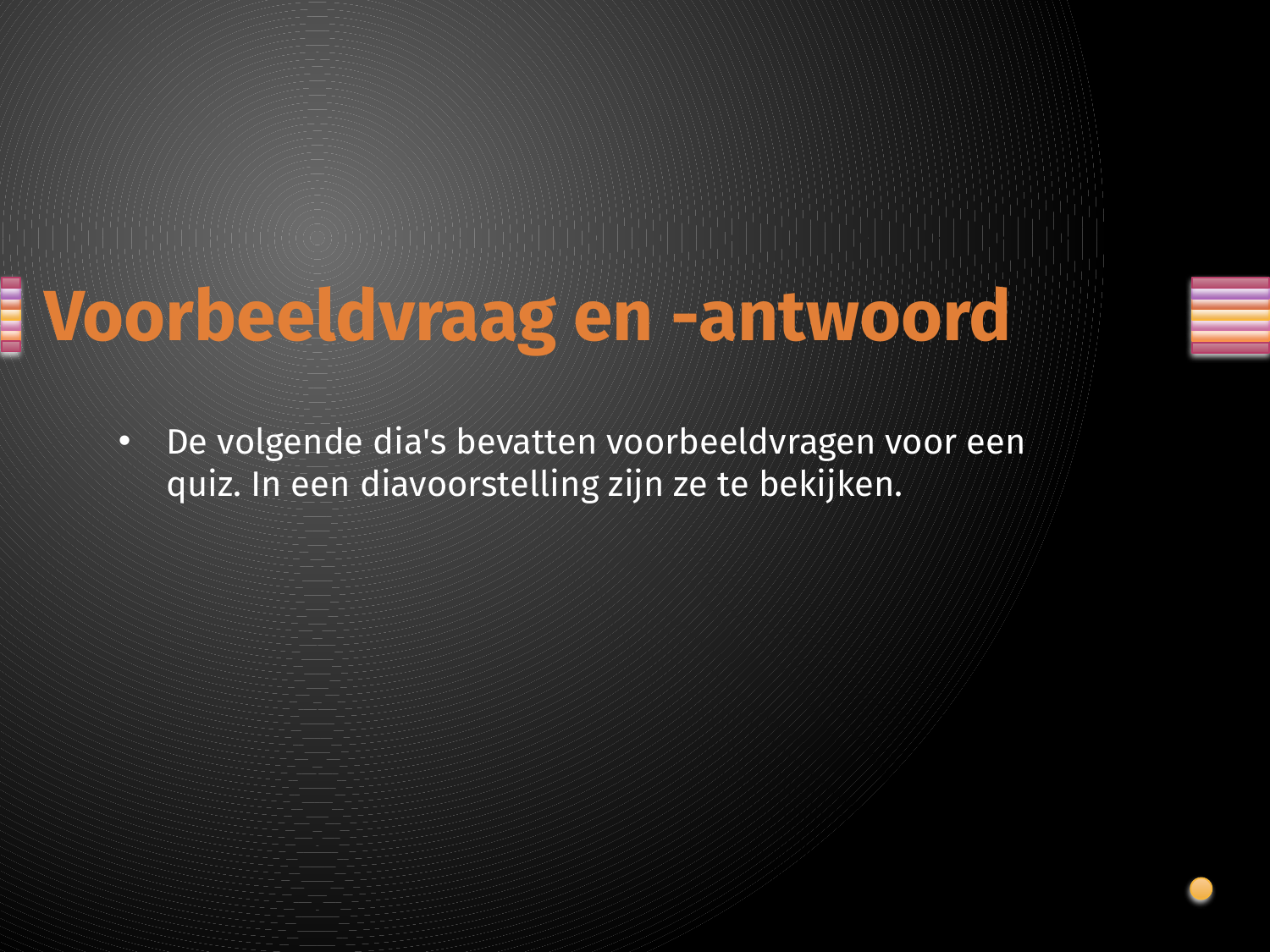

# Voorbeeldvraag en -antwoord
De volgende dia's bevatten voorbeeldvragen voor een quiz. In een diavoorstelling zijn ze te bekijken.